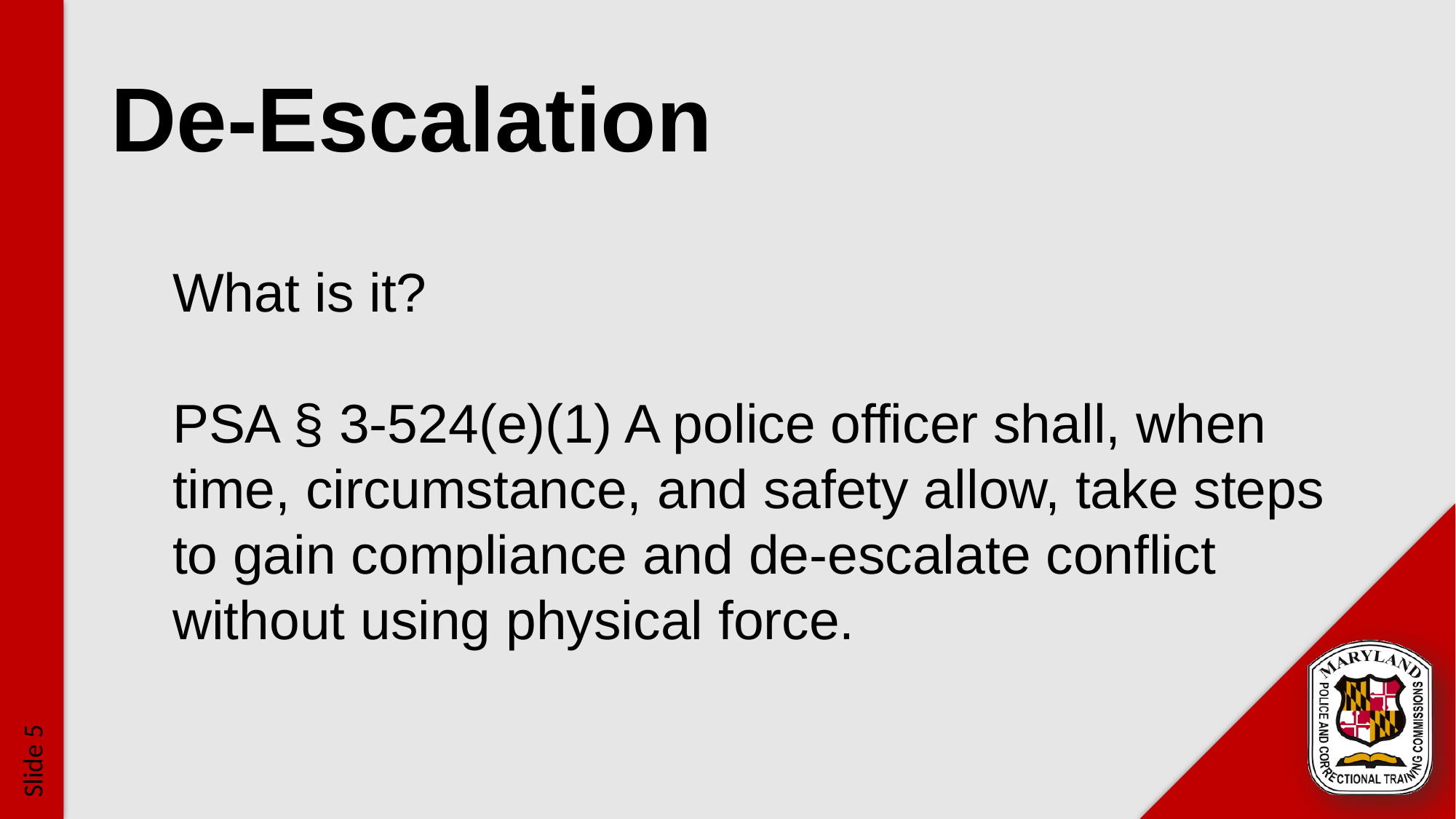

# De-Escalation

What is it?

PSA § 3-524(e)(1) A police officer shall, when time, circumstance, and safety allow, take steps to gain compliance and de-escalate conflict without using physical force.